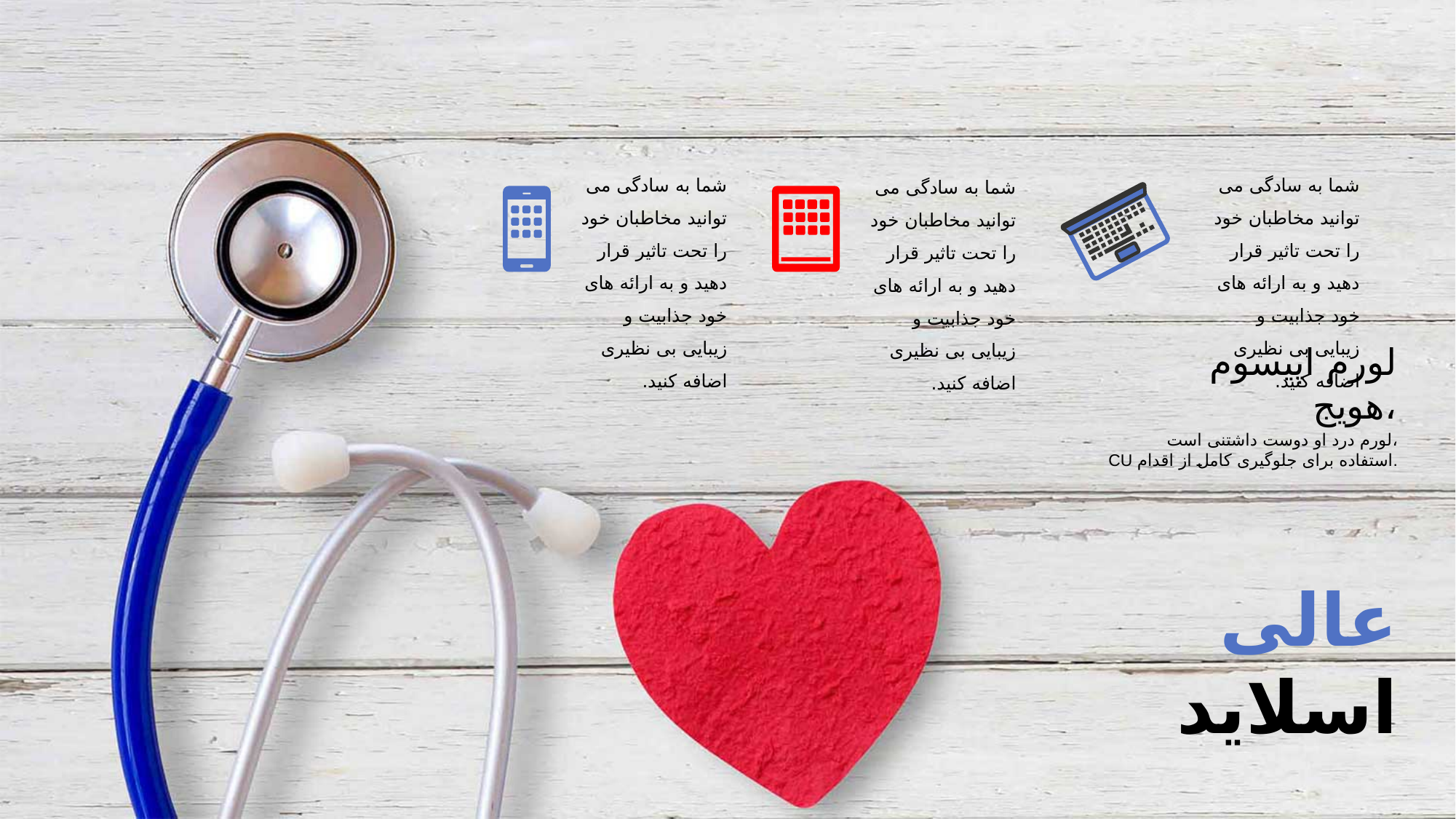

شما به سادگی می توانید مخاطبان خود را تحت تاثیر قرار دهید و به ارائه های خود جذابیت و زیبایی بی نظیری اضافه کنید.
شما به سادگی می توانید مخاطبان خود را تحت تاثیر قرار دهید و به ارائه های خود جذابیت و زیبایی بی نظیری اضافه کنید.
شما به سادگی می توانید مخاطبان خود را تحت تاثیر قرار دهید و به ارائه های خود جذابیت و زیبایی بی نظیری اضافه کنید.

لورم اپیسوم
هویج،
لورم درد او دوست داشتنی است،
CU استفاده برای جلوگیری کامل از اقدام.
عالی
اسلاید